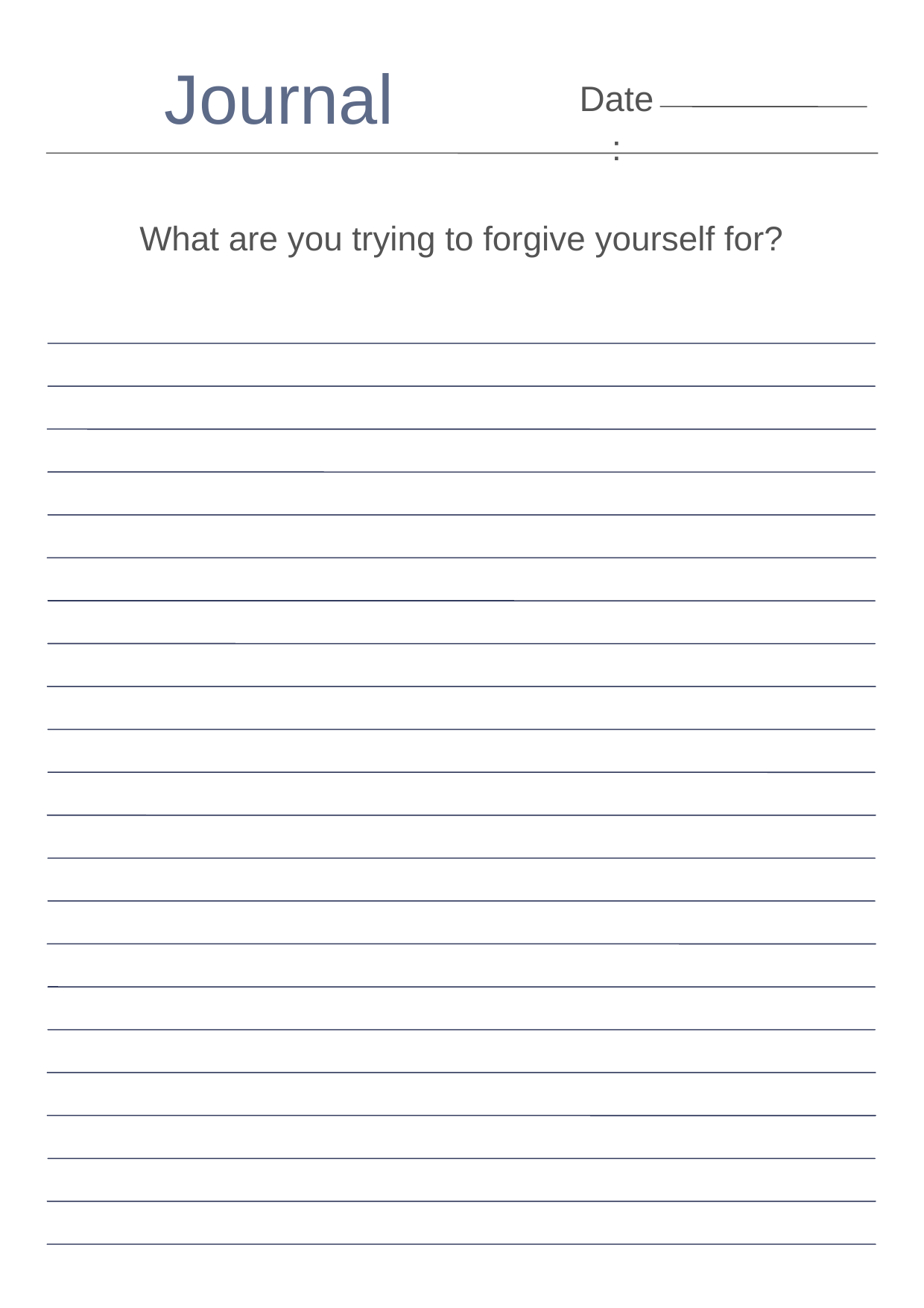

Journal
Date:

What are you trying to forgive yourself for?